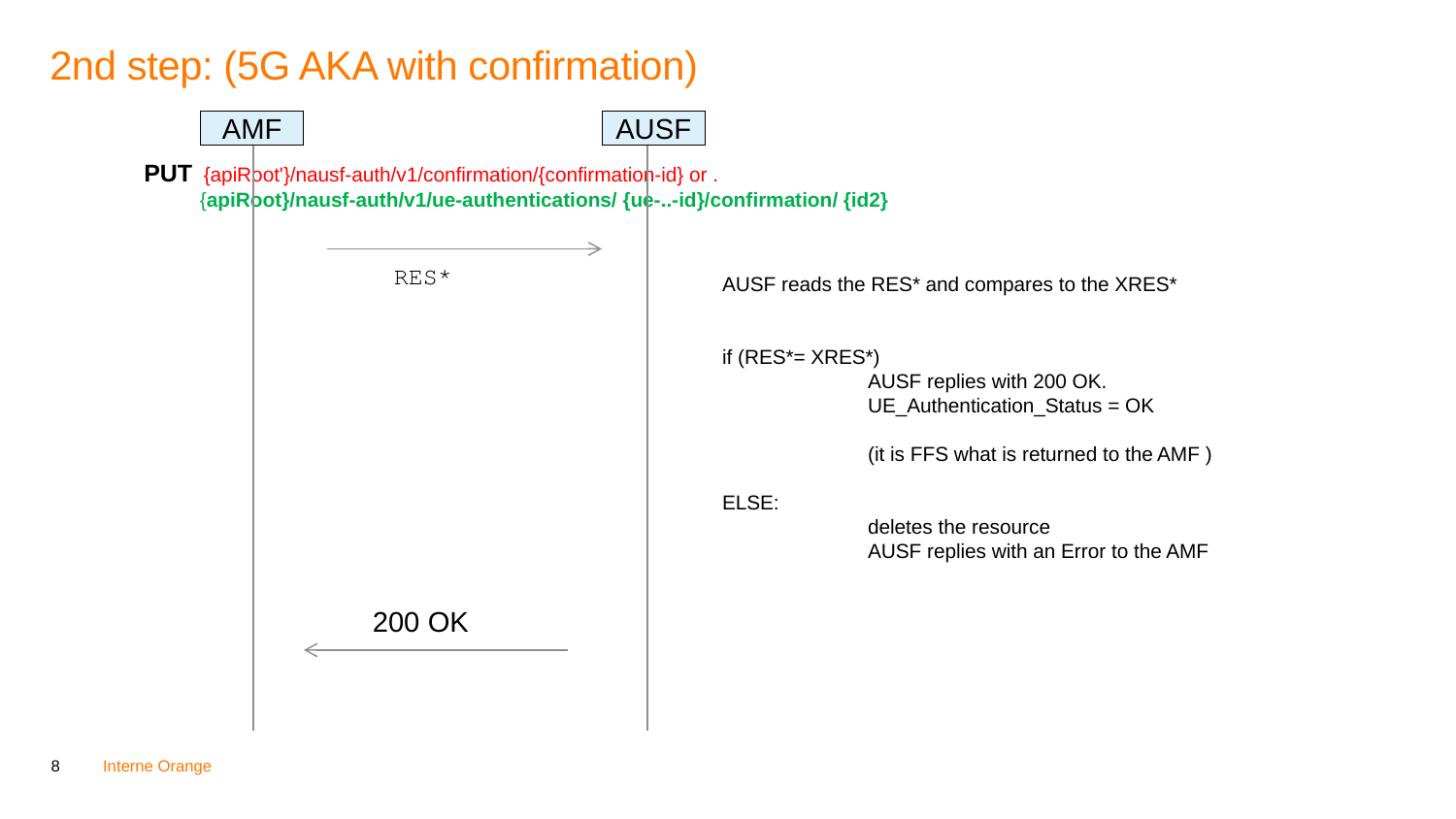

# 2nd step: (5G AKA with confirmation)
AUSF
AMF
PUT  {apiRoot'}/nausf-auth/v1/confirmation/{confirmation-id} or .
          {apiRoot}/nausf-auth/v1/ue-authentications/ {ue-..-id}/confirmation/ {id2}
RES*
AUSF reads the RES* and compares to the XRES*

if (RES*= XRES*)
	AUSF replies with 200 OK.
	UE_Authentication_Status = OK

	(it is FFS what is returned to the AMF )

ELSE:
	deletes the resource
	AUSF replies with an Error to the AMF

200 OK